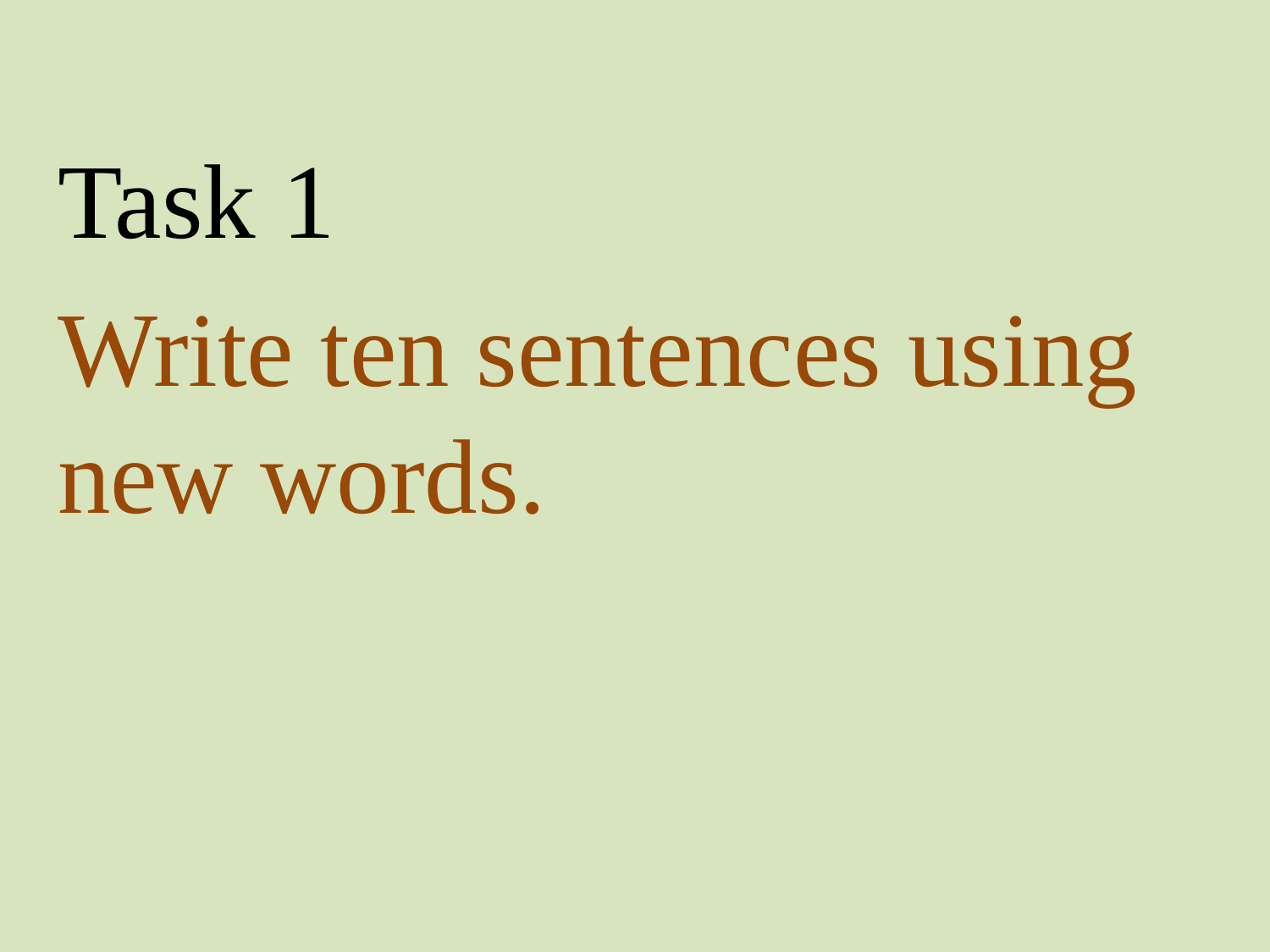

Task 1
Write ten sentences using new words.